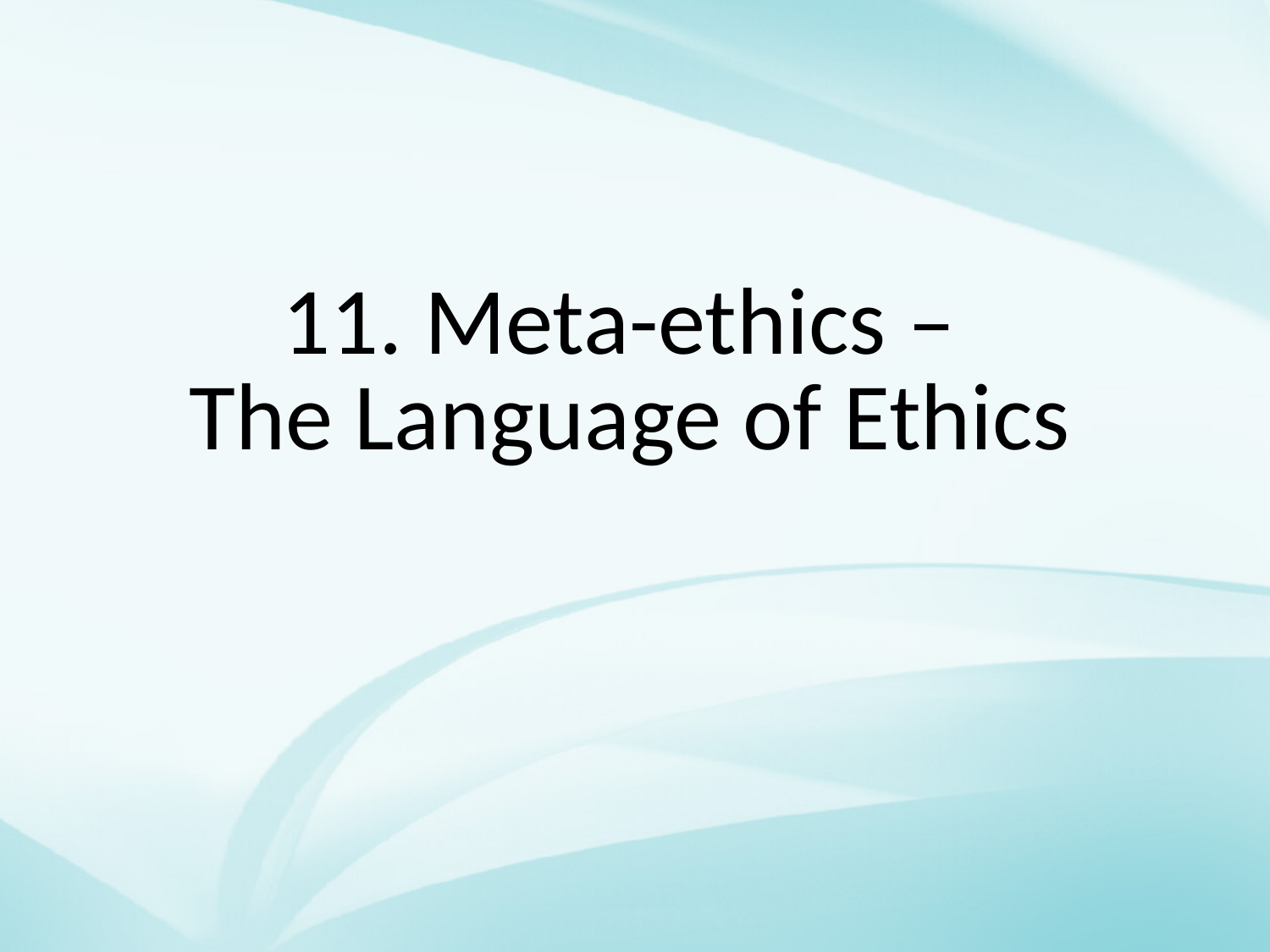

# 11. Meta-ethics – The Language of Ethics